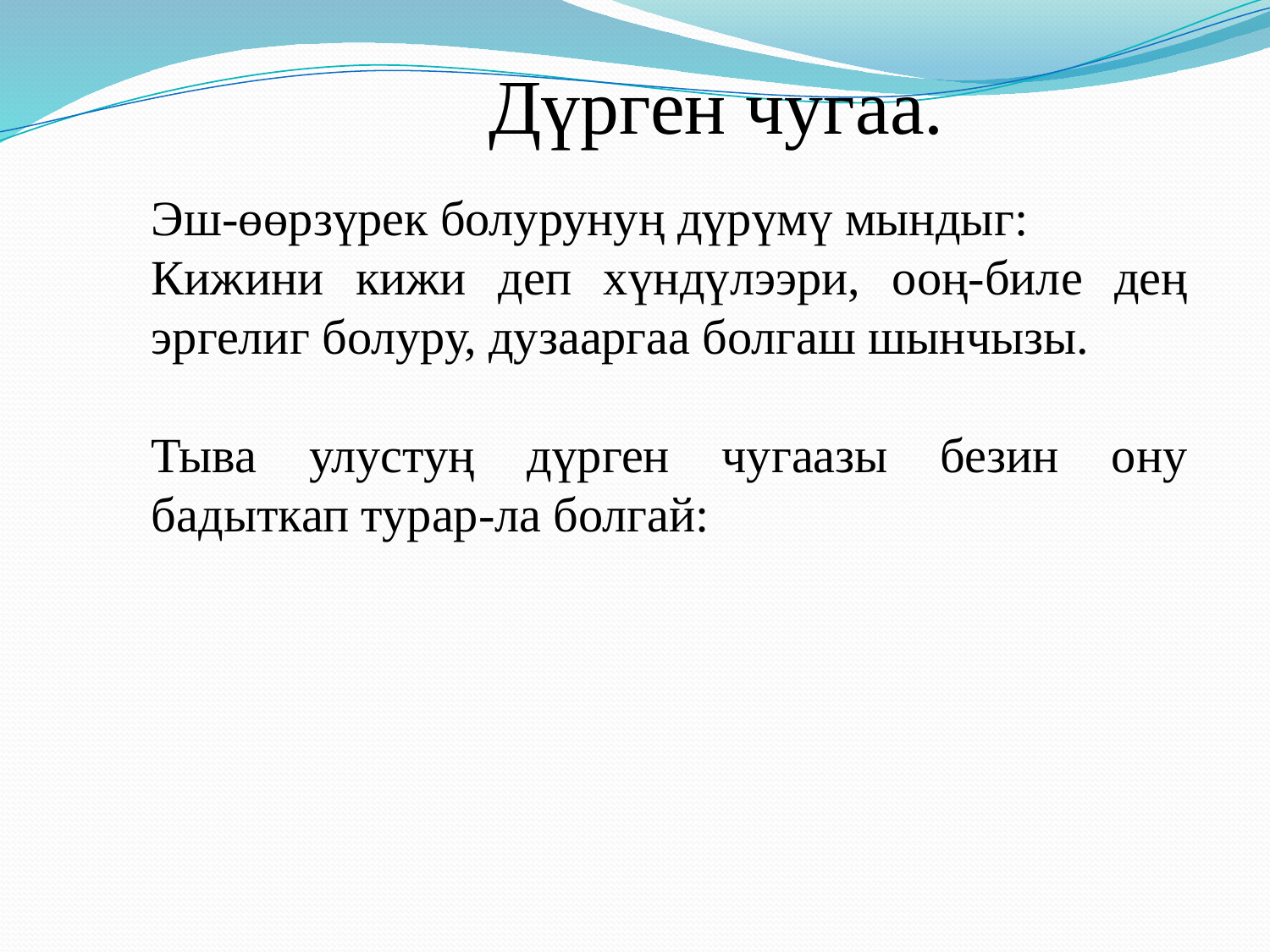

Дүрген чугаа.
Эш-өөрзүрек болурунуң дүрүмү мындыг:
Кижини кижи деп хүндүлээри, ооң-биле дең эргелиг болуру, дузааргаа болгаш шынчызы.

Тыва улустуң дүрген чугаазы безин ону бадыткап турар-ла болгай: